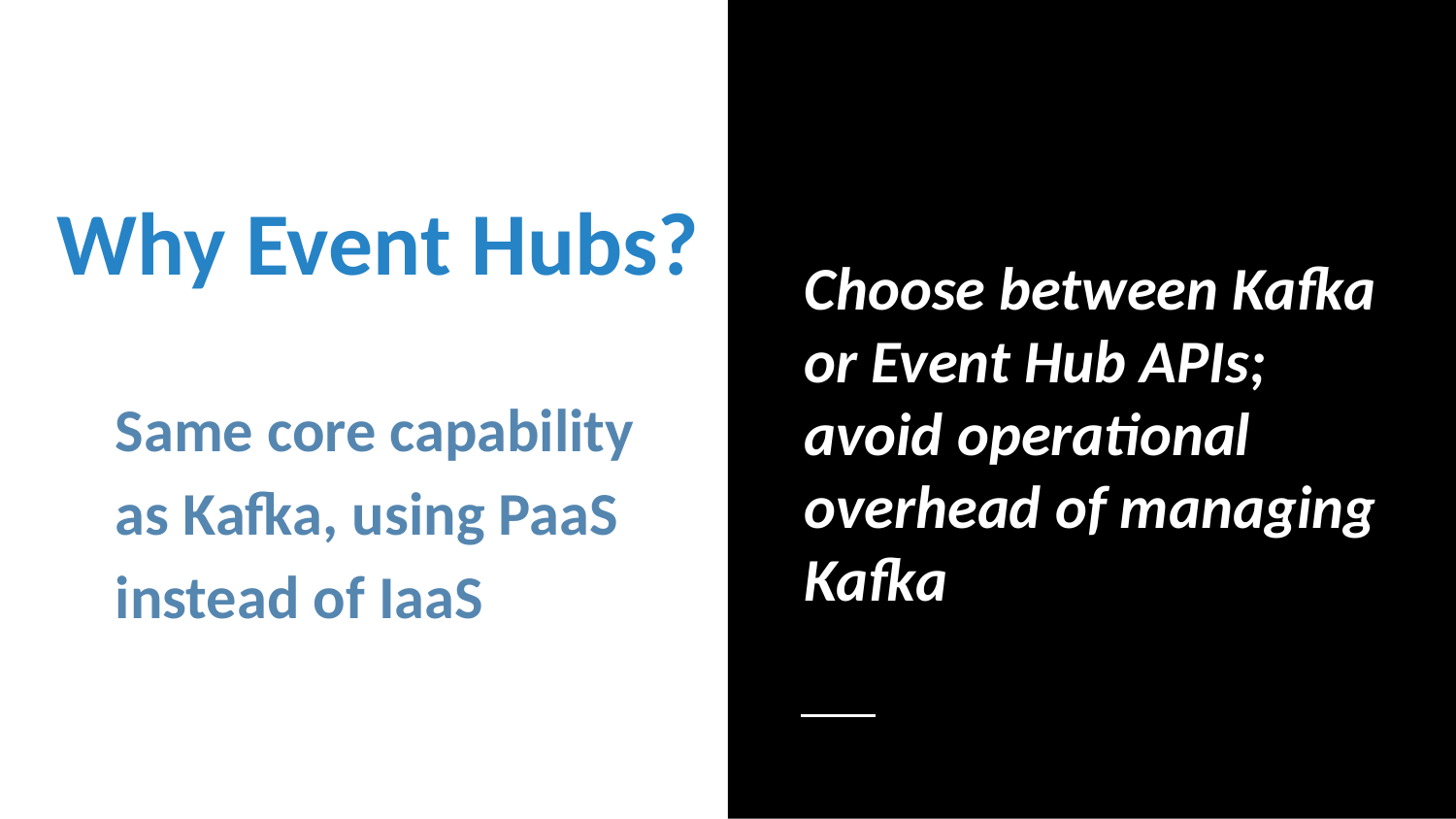

Choose between Kafka or Event Hub APIs;  avoid operational overhead of managing Kafka
# Why Event Hubs?
Same core capability as Kafka, using PaaS instead of IaaS